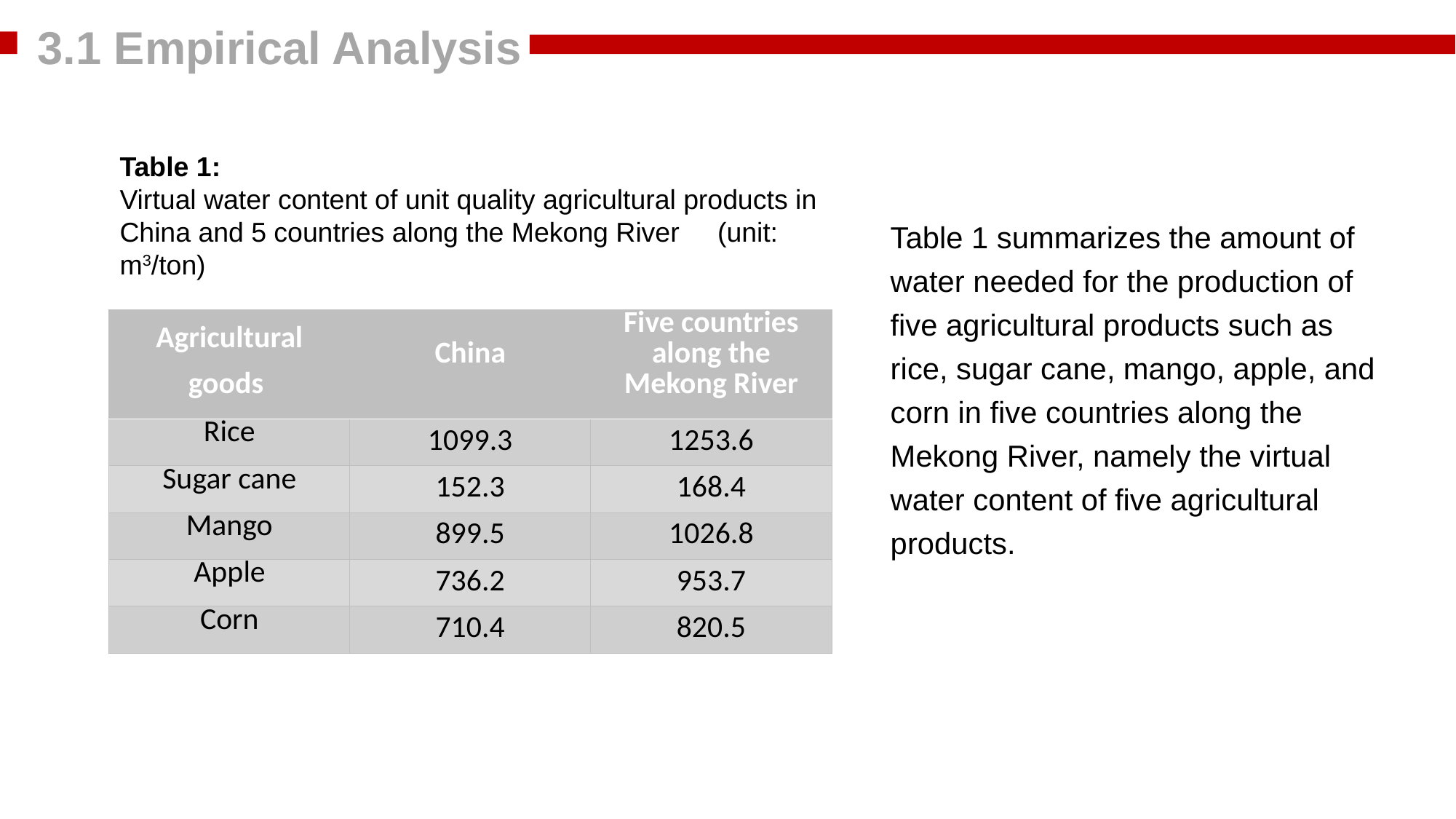

3.1 Empirical Analysis

Table 1:
Virtual water content of unit quality agricultural products in China and 5 countries along the Mekong River     (unit: m3/ton)
Table 1 summarizes the amount of water needed for the production of five agricultural products such as rice, sugar cane, mango, apple, and corn in five countries along the Mekong River, namely the virtual water content of five agricultural products.
| Agricultural goods | China | Five countries along the Mekong River |
| --- | --- | --- |
| Rice | 1099.3 | 1253.6 |
| Sugar cane | 152.3 | 168.4 |
| Mango | 899.5 | 1026.8 |
| Apple | 736.2 | 953.7 |
| Corn | 710.4 | 820.5 |

Title Name